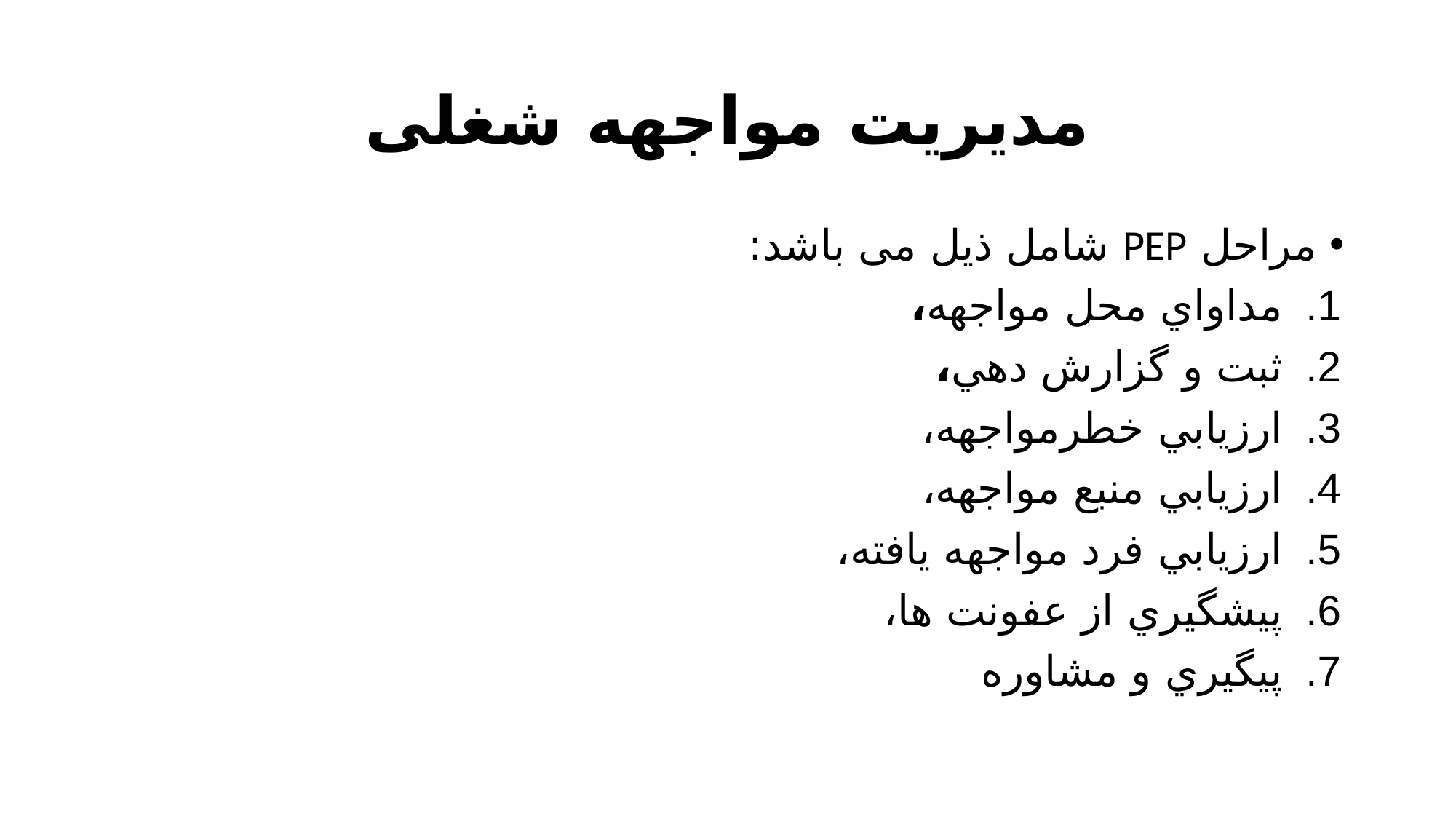

# مدیریت مواجهه شغلی
مراحل PEP شامل ذیل می باشد:
مداواي محل مواجهه،
ثبت و گزارش دهي،
ارزيابي خطرمواجهه،
ارزيابي منبع مواجهه،
ارزيابي فرد مواجهه يافته،
پيشگيري از عفونت ها،
پيگيري و مشاوره